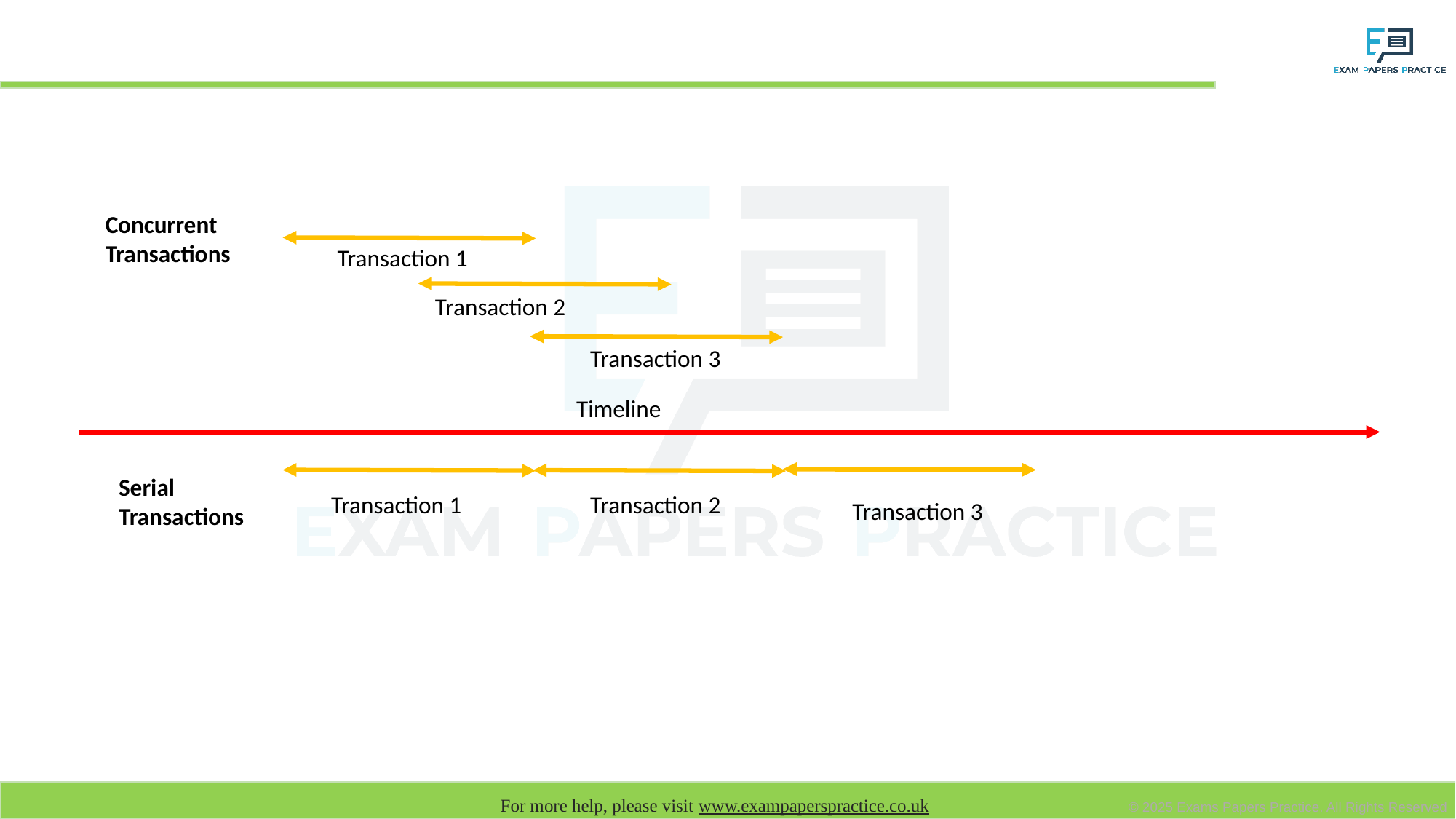

# Serial versus concurrent transactions
Concurrent
Transactions
Transaction 1
Transaction 2
Transaction 3
Timeline
Serial
Transactions
Transaction 1
Transaction 2
Transaction 3